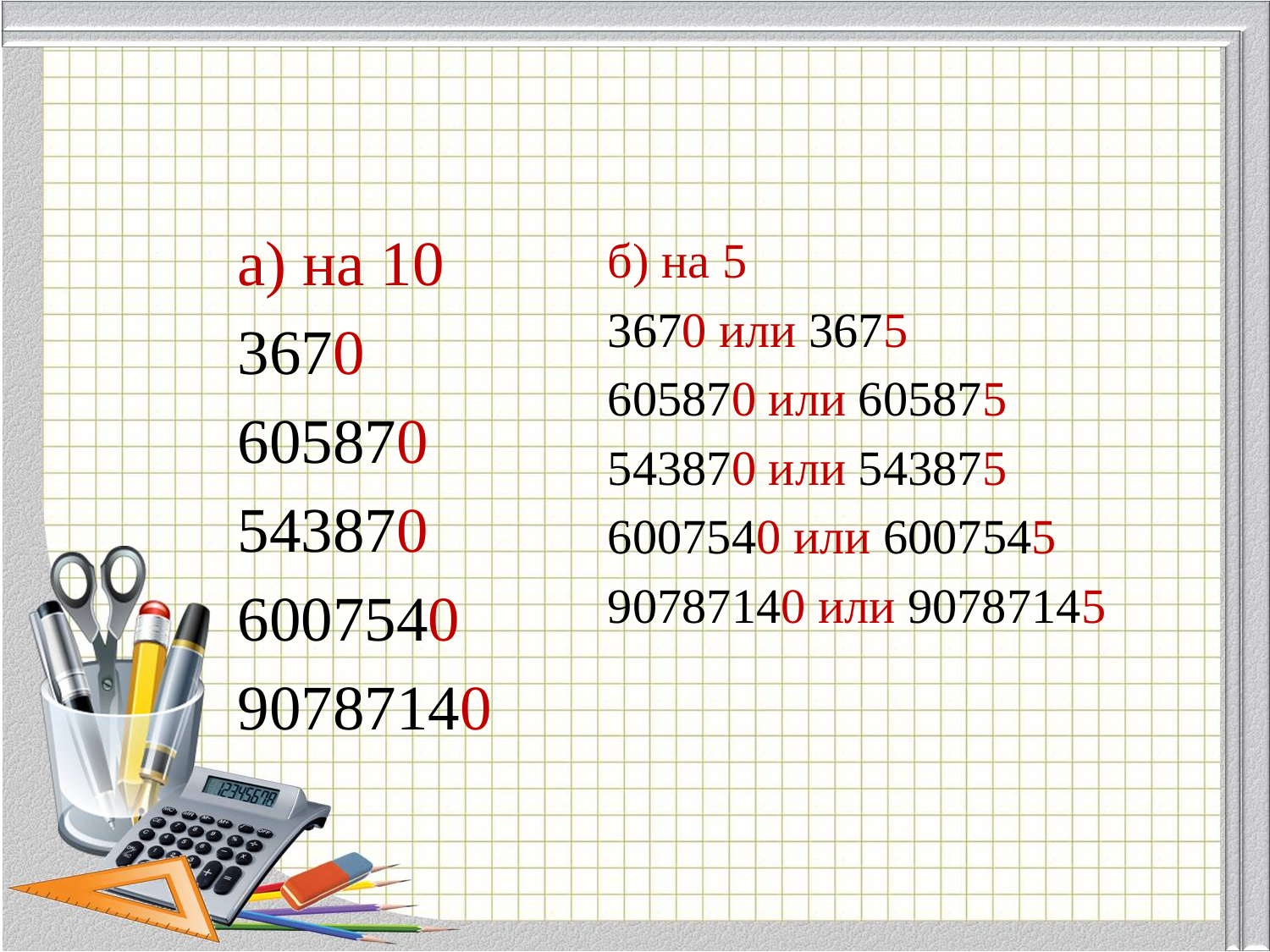

#
а) на 10
3670
605870
543870
6007540
90787140
б) на 5
3670 или 3675
605870 или 605875
543870 или 543875
6007540 или 6007545
90787140 или 90787145